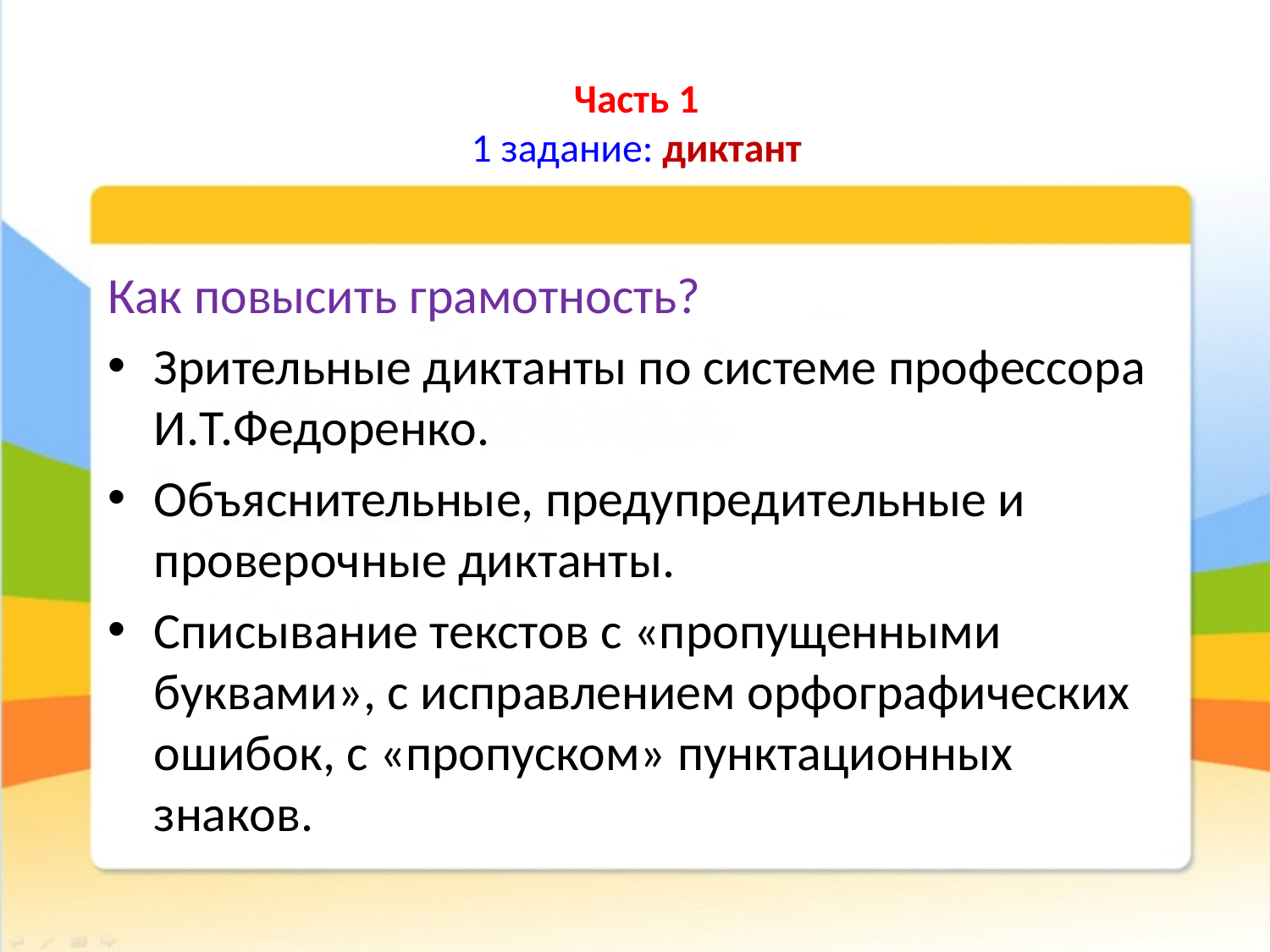

# Часть 1 1 задание: диктант
Как повысить грамотность?
Зрительные диктанты по системе профессора И.Т.Федоренко.
Объяснительные, предупредительные и проверочные диктанты.
Списывание текстов с «пропущенными буквами», с исправлением орфографических ошибок, с «пропуском» пунктационных знаков.